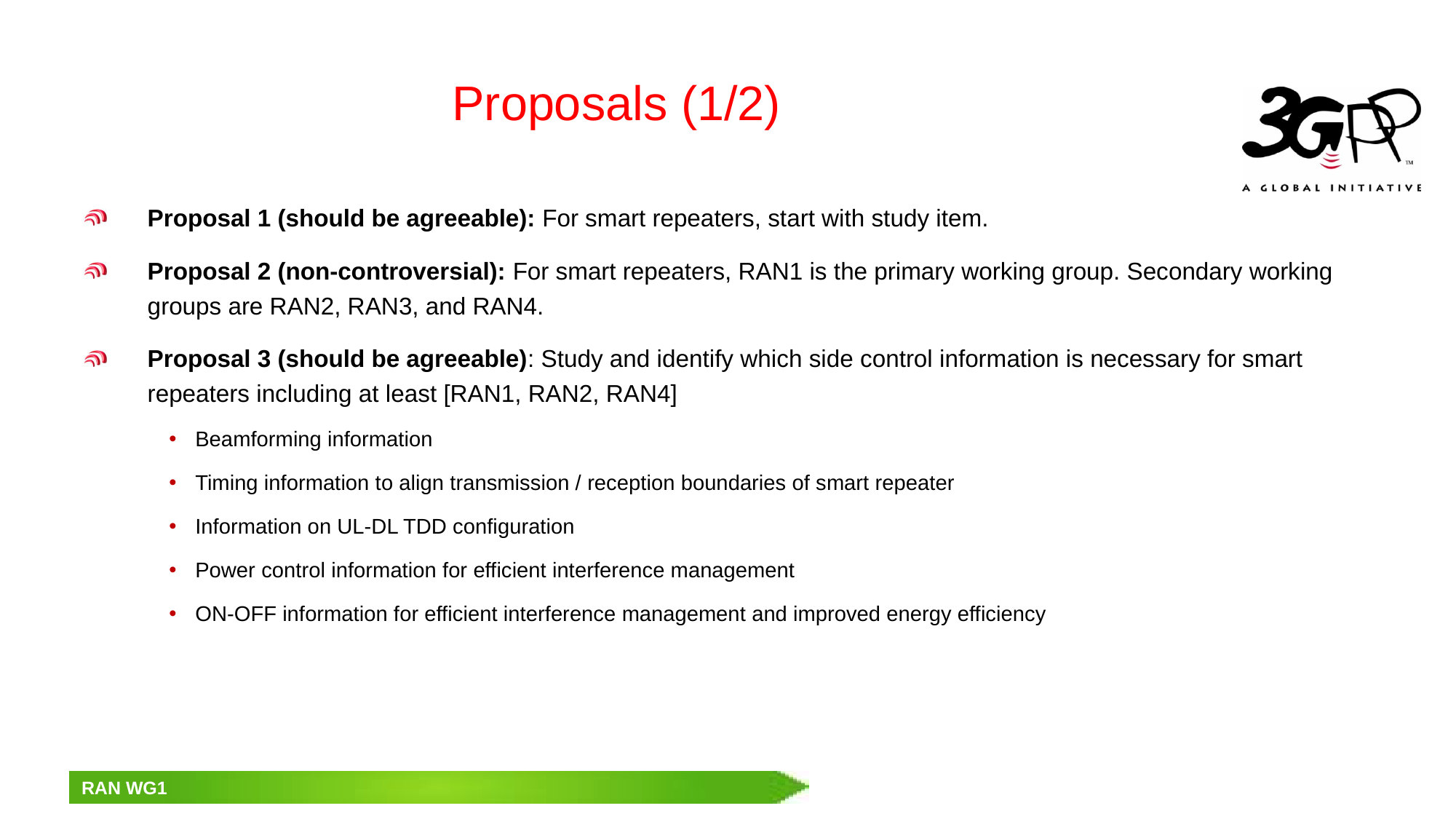

# Proposals (1/2)
Proposal 1 (should be agreeable): For smart repeaters, start with study item.
Proposal 2 (non-controversial): For smart repeaters, RAN1 is the primary working group. Secondary working groups are RAN2, RAN3, and RAN4.
Proposal 3 (should be agreeable): Study and identify which side control information is necessary for smart repeaters including at least [RAN1, RAN2, RAN4]
Beamforming information
Timing information to align transmission / reception boundaries of smart repeater
Information on UL-DL TDD configuration
Power control information for efficient interference management
ON-OFF information for efficient interference management and improved energy efficiency